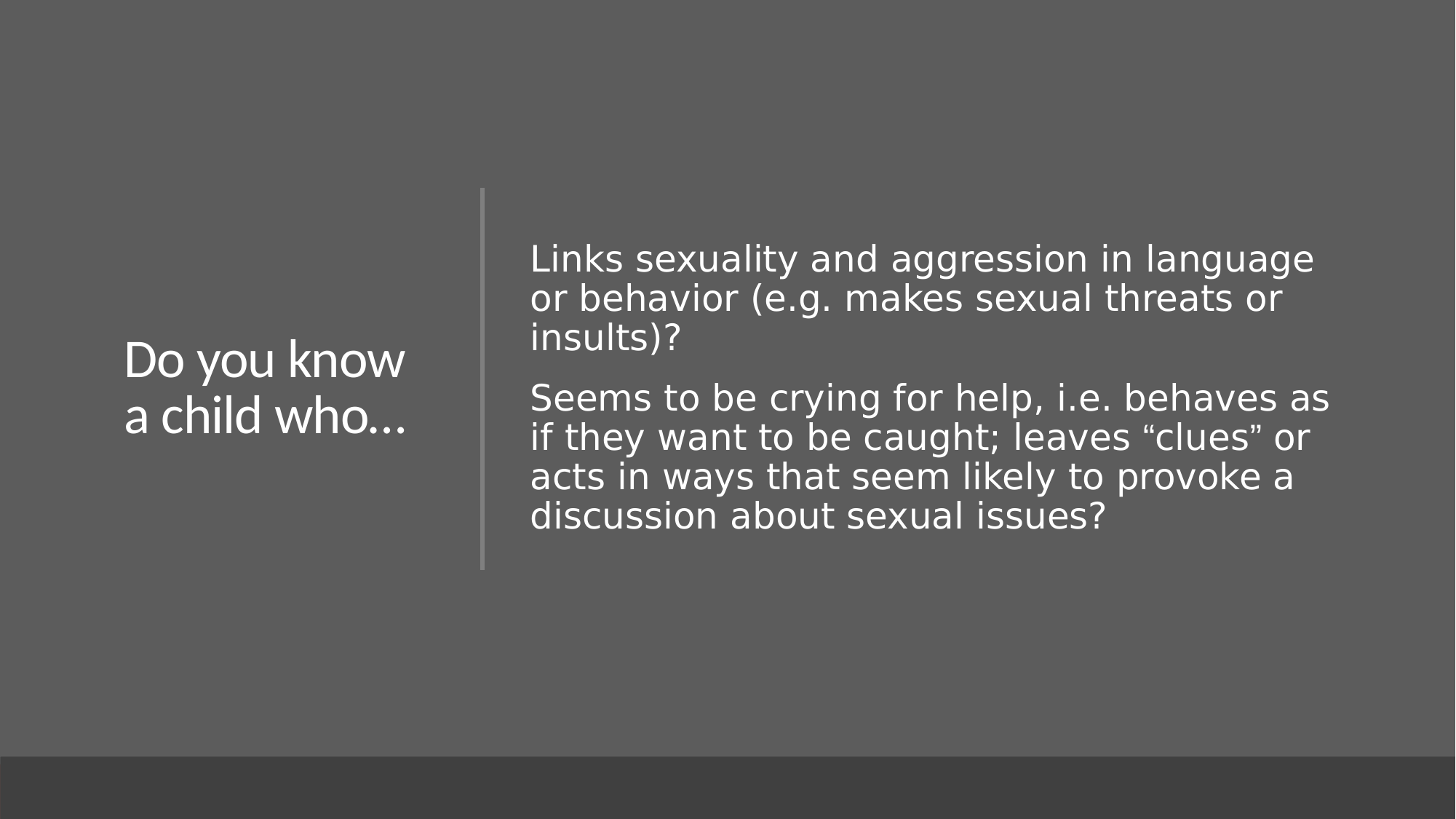

# Do you know a child who…
Links sexuality and aggression in language or behavior (e.g. makes sexual threats or insults)?
Seems to be crying for help, i.e. behaves as if they want to be caught; leaves “clues” or acts in ways that seem likely to provoke a discussion about sexual issues?